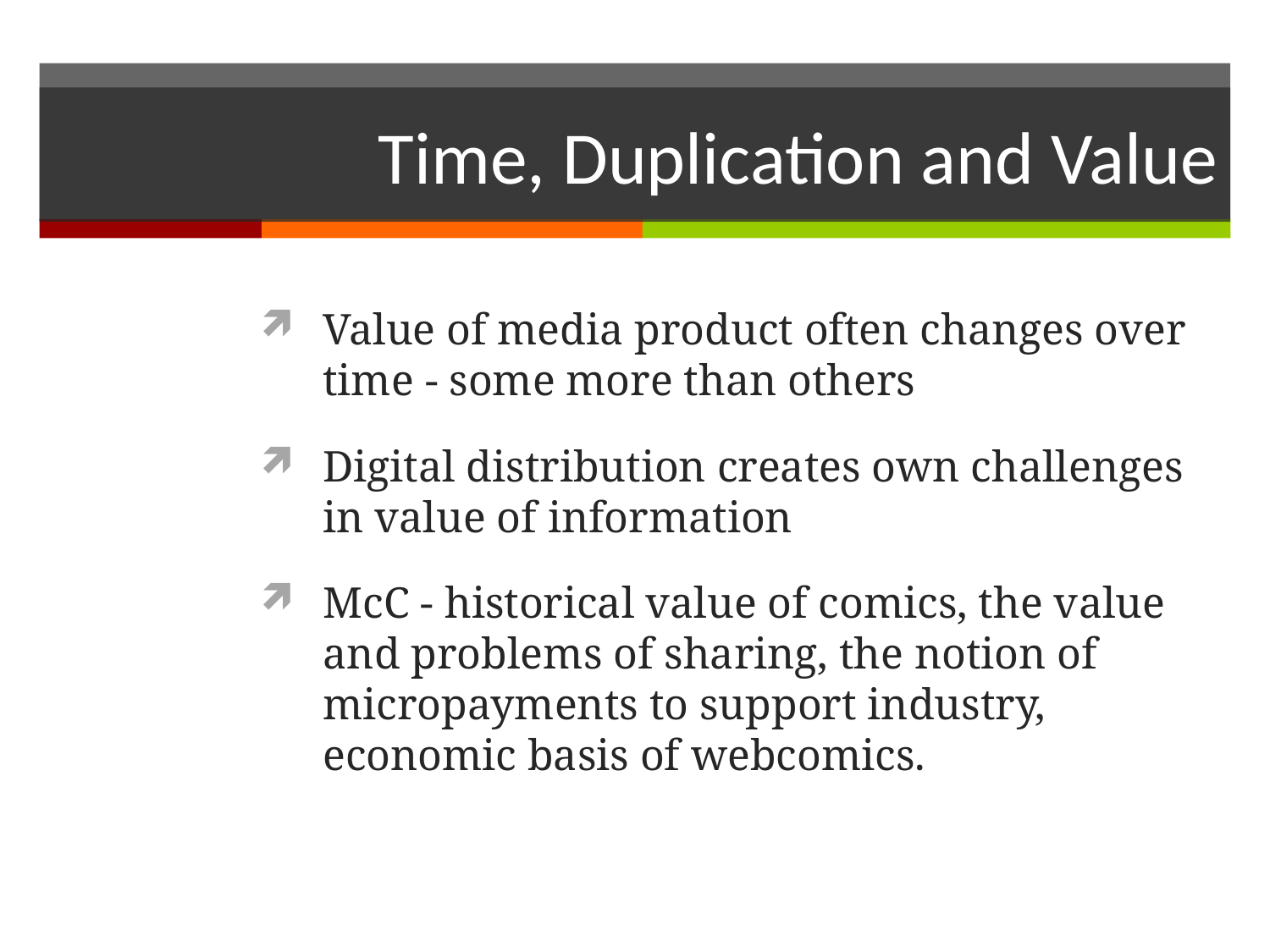

# Time, Duplication and Value
Value of media product often changes over time - some more than others
Digital distribution creates own challenges in value of information
McC - historical value of comics, the value and problems of sharing, the notion of micropayments to support industry, economic basis of webcomics.